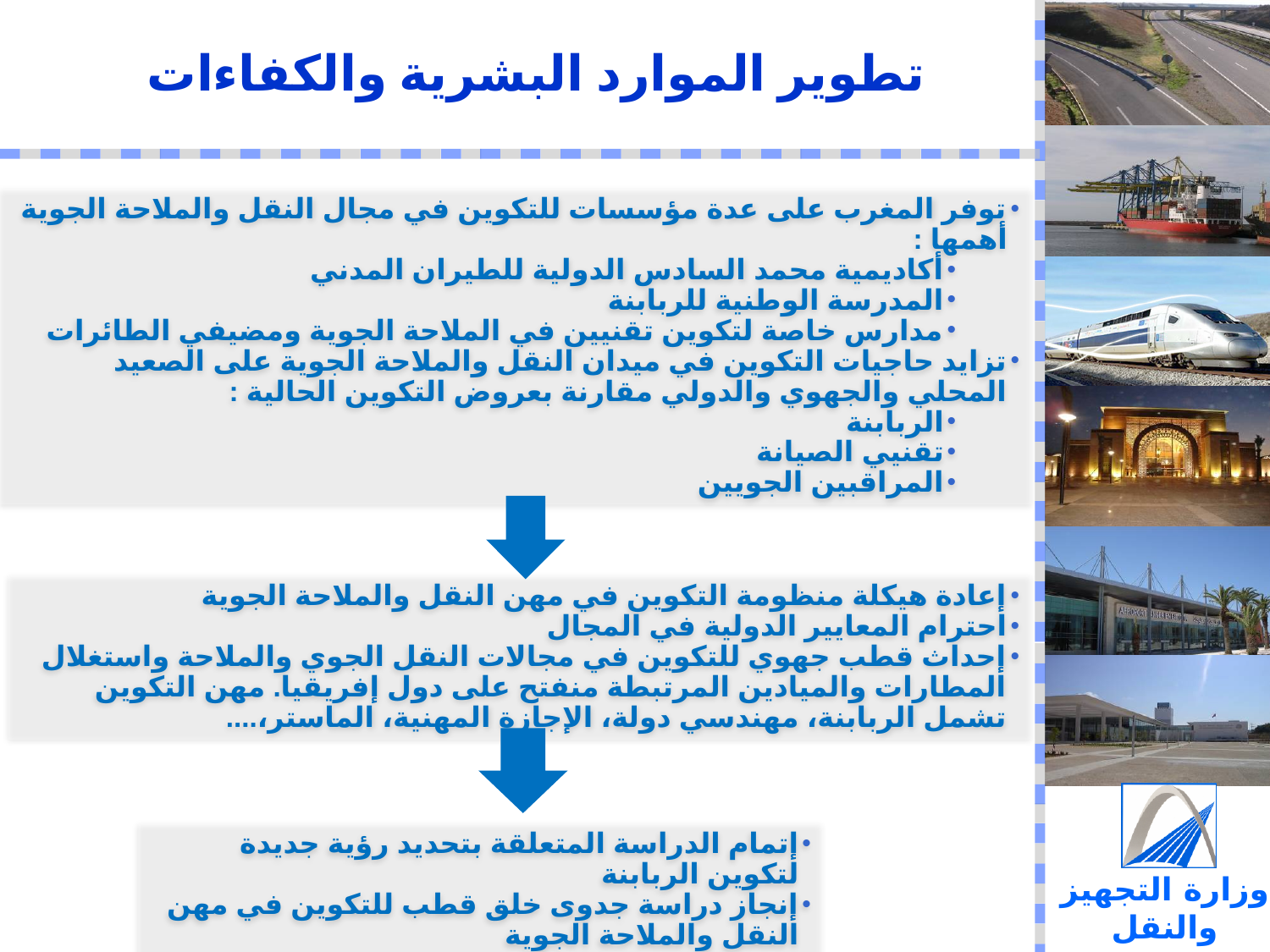

تطوير الموارد البشرية والكفاءات

توفر المغرب على عدة مؤسسات للتكوين في مجال النقل والملاحة الجوية أهمها :
أكاديمية محمد السادس الدولية للطيران المدني
المدرسة الوطنية للربابنة
مدارس خاصة لتكوين تقنيين في الملاحة الجوية ومضيفي الطائرات
تزايد حاجيات التكوين في ميدان النقل والملاحة الجوية على الصعيد المحلي والجهوي والدولي مقارنة بعروض التكوين الحالية :
الربابنة
تقنيي الصيانة
المراقبين الجويين

إعادة هيكلة منظومة التكوين في مهن النقل والملاحة الجوية
احترام المعايير الدولية في المجال
إحداث قطب جهوي للتكوين في مجالات النقل الجوي والملاحة واستغلال المطارات والميادين المرتبطة منفتح على دول إفريقيا. مهن التكوين تشمل الربابنة، مهندسي دولة، الإجازة المهنية، الماستر،....

إتمام الدراسة المتعلقة بتحديد رؤية جديدة لتكوين الربابنة
إنجاز دراسة جدوى خلق قطب للتكوين في مهن النقل والملاحة الجوية